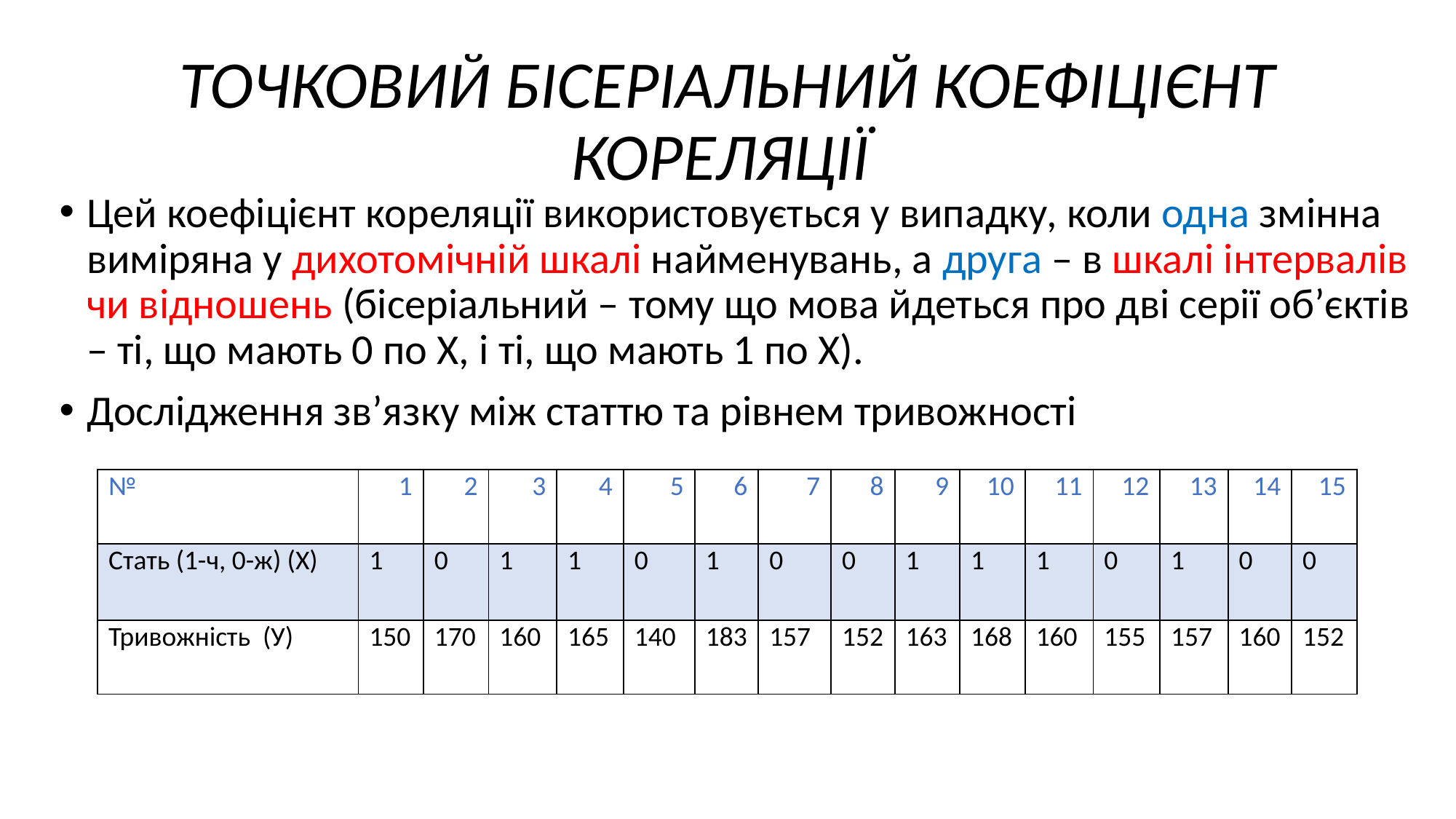

# ТОЧКОВИЙ БІСЕРІАЛЬНИЙ КОЕФІЦІЄНТ КОРЕЛЯЦІЇ
Цей коефіцієнт кореляції використовується у випадку, коли одна змінна виміряна у дихотомічній шкалі найменувань, а друга – в шкалі інтервалів чи відношень (бісеріальний – тому що мова йдеться про дві серії об’єктів – ті, що мають 0 по Х, і ті, що мають 1 по Х).
Дослідження зв’язку між статтю та рівнем тривожності

| № | 1 | 2 | 3 | 4 | 5 | 6 | 7 | 8 | 9 | 10 | 11 | 12 | 13 | 14 | 15 |
| --- | --- | --- | --- | --- | --- | --- | --- | --- | --- | --- | --- | --- | --- | --- | --- |
| Стать (1-ч, 0-ж) (Х) | 1 | 0 | 1 | 1 | 0 | 1 | 0 | 0 | 1 | 1 | 1 | 0 | 1 | 0 | 0 |
| Тривожність (У) | 150 | 170 | 160 | 165 | 140 | 183 | 157 | 152 | 163 | 168 | 160 | 155 | 157 | 160 | 152 |